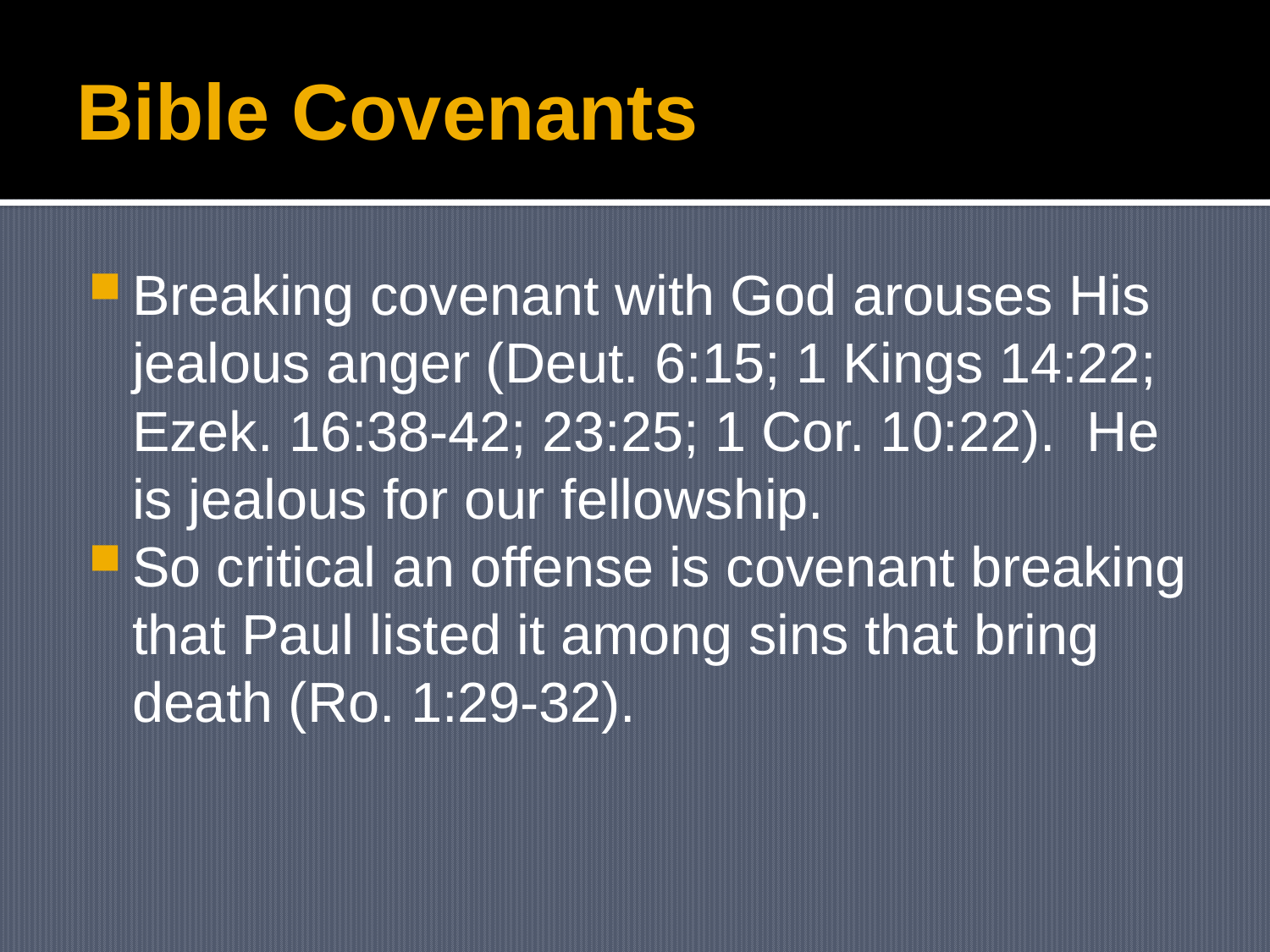

# Bible Covenants
Breaking covenant with God arouses His jealous anger (Deut. 6:15; 1 Kings 14:22; Ezek. 16:38-42; 23:25; 1 Cor. 10:22).  He is jealous for our fellowship.
So critical an offense is covenant breaking that Paul listed it among sins that bring death (Ro. 1:29-32).